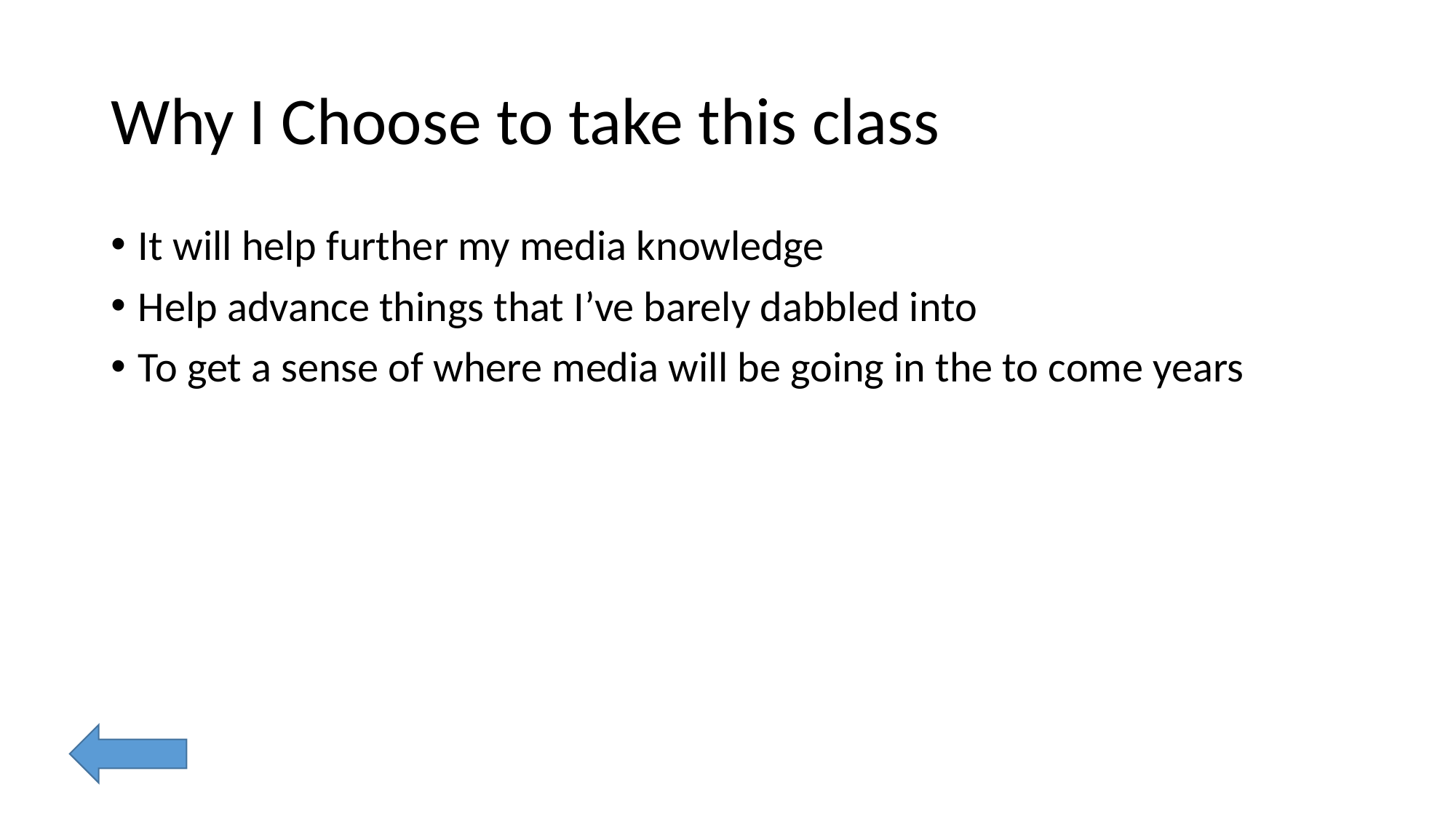

# Why I Choose to take this class
It will help further my media knowledge
Help advance things that I’ve barely dabbled into
To get a sense of where media will be going in the to come years